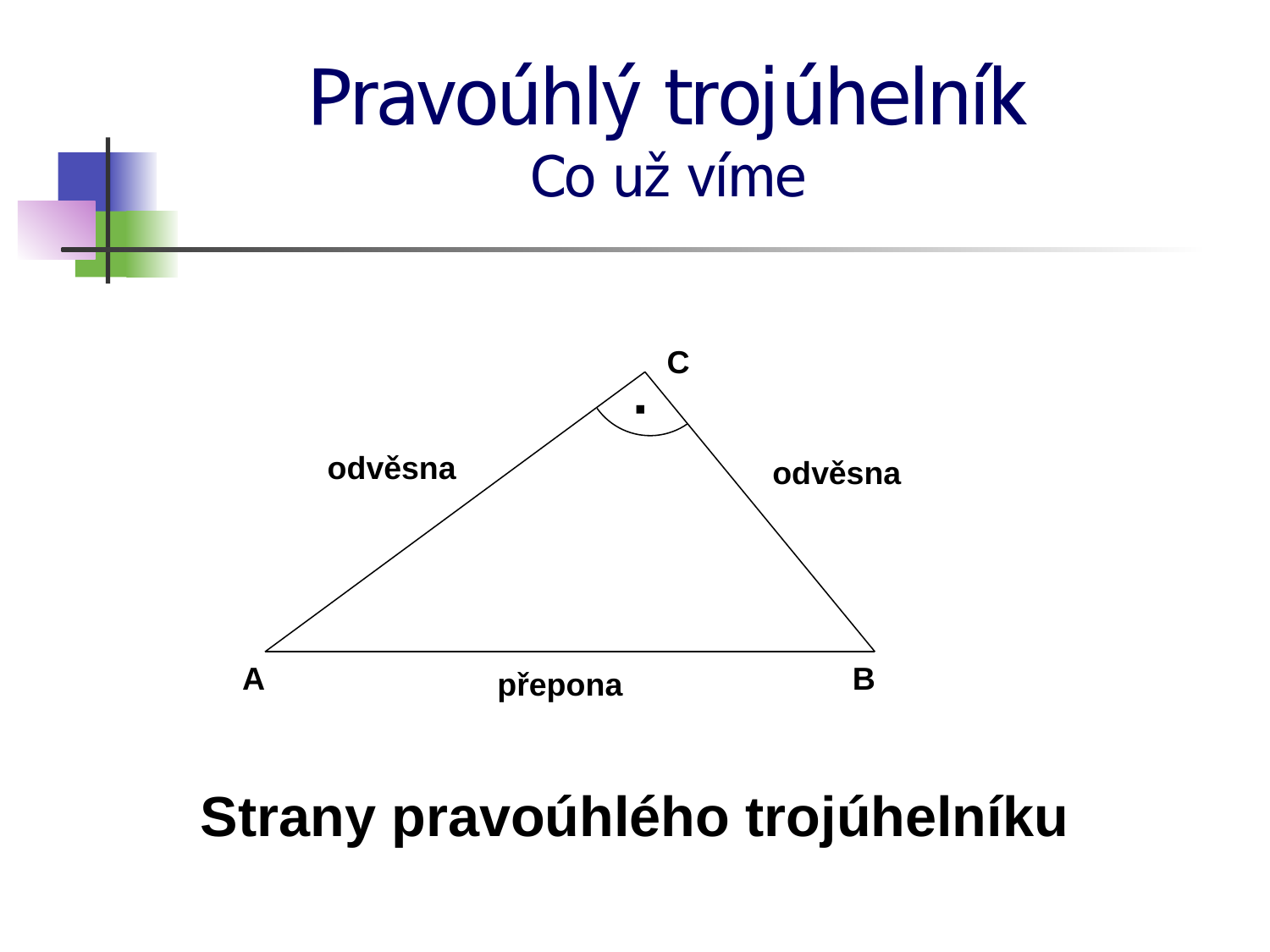

Pravoúhlý trojúhelník
Co už víme

C
·
odvěsna
odvěsna
B
A
přepona
Strany pravoúhlého trojúhelníku